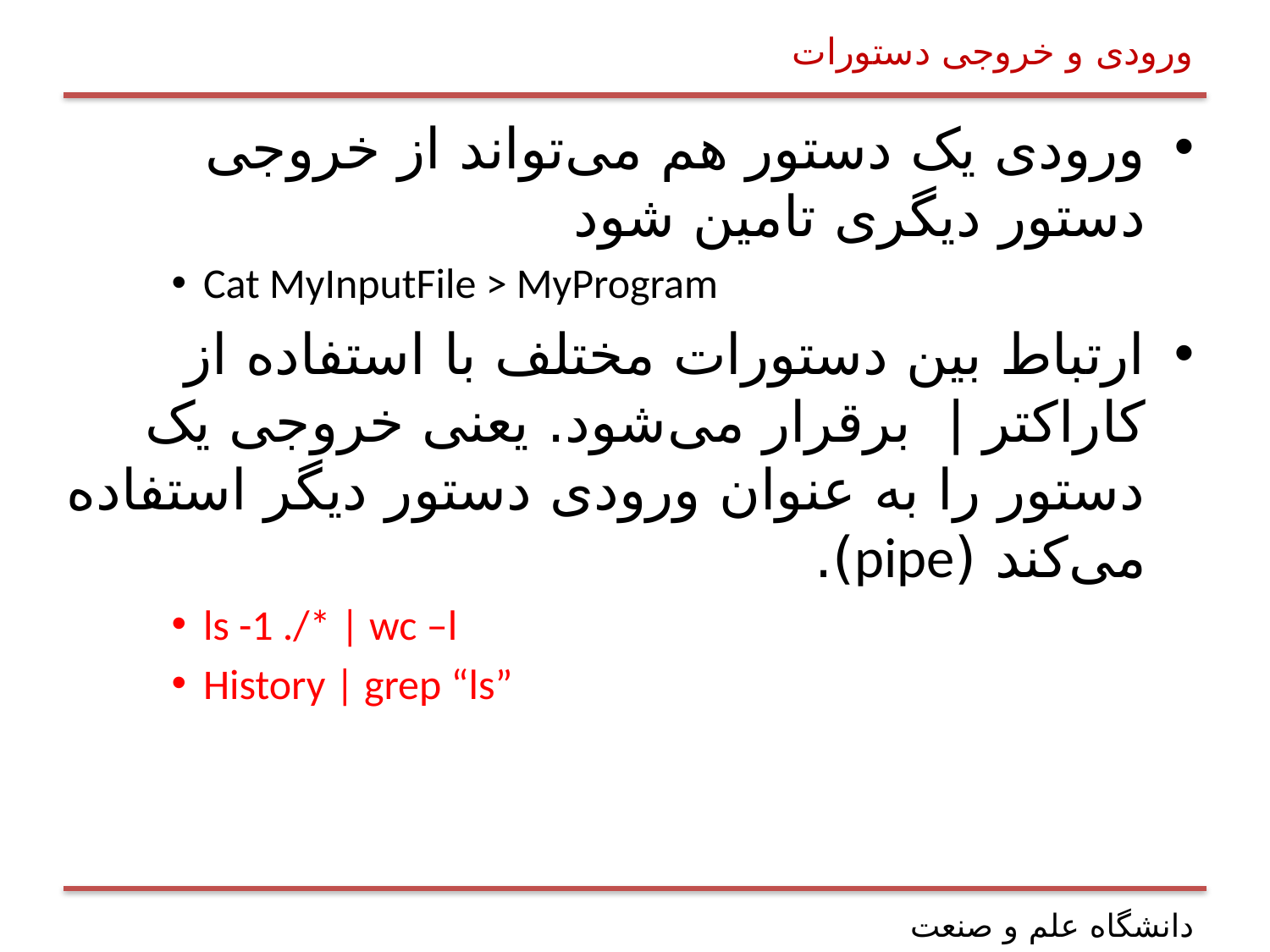

# ورودی و خروجی دستورات
ورودی یک دستور هم می‌تواند از خروجی دستور دیگری تامین شود
Cat MyInputFile > MyProgram
ارتباط بین دستورات مختلف با استفاده از کاراکتر |  برقرار می‌شود. یعنی خروجی یک دستور را به عنوان ورودی دستور دیگر استفاده می‌کند (pipe).
ls -1 ./* | wc –l
History | grep “ls”